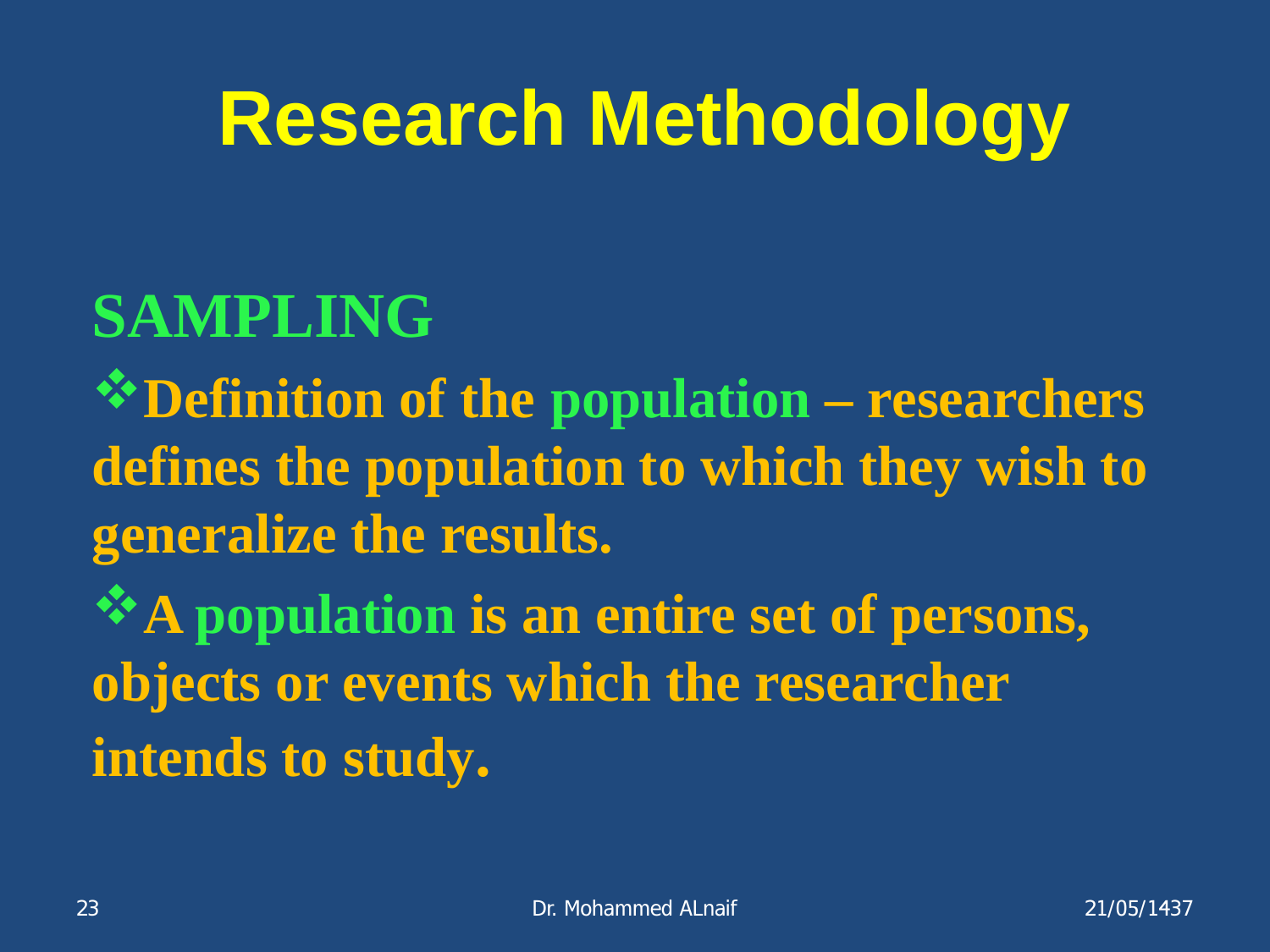

# Research Methodology
SAMPLING
Definition of the population – researchers defines the population to which they wish to generalize the results.
A population is an entire set of persons, objects or events which the researcher intends to study.
23
Dr. Mohammed ALnaif
21/05/1437